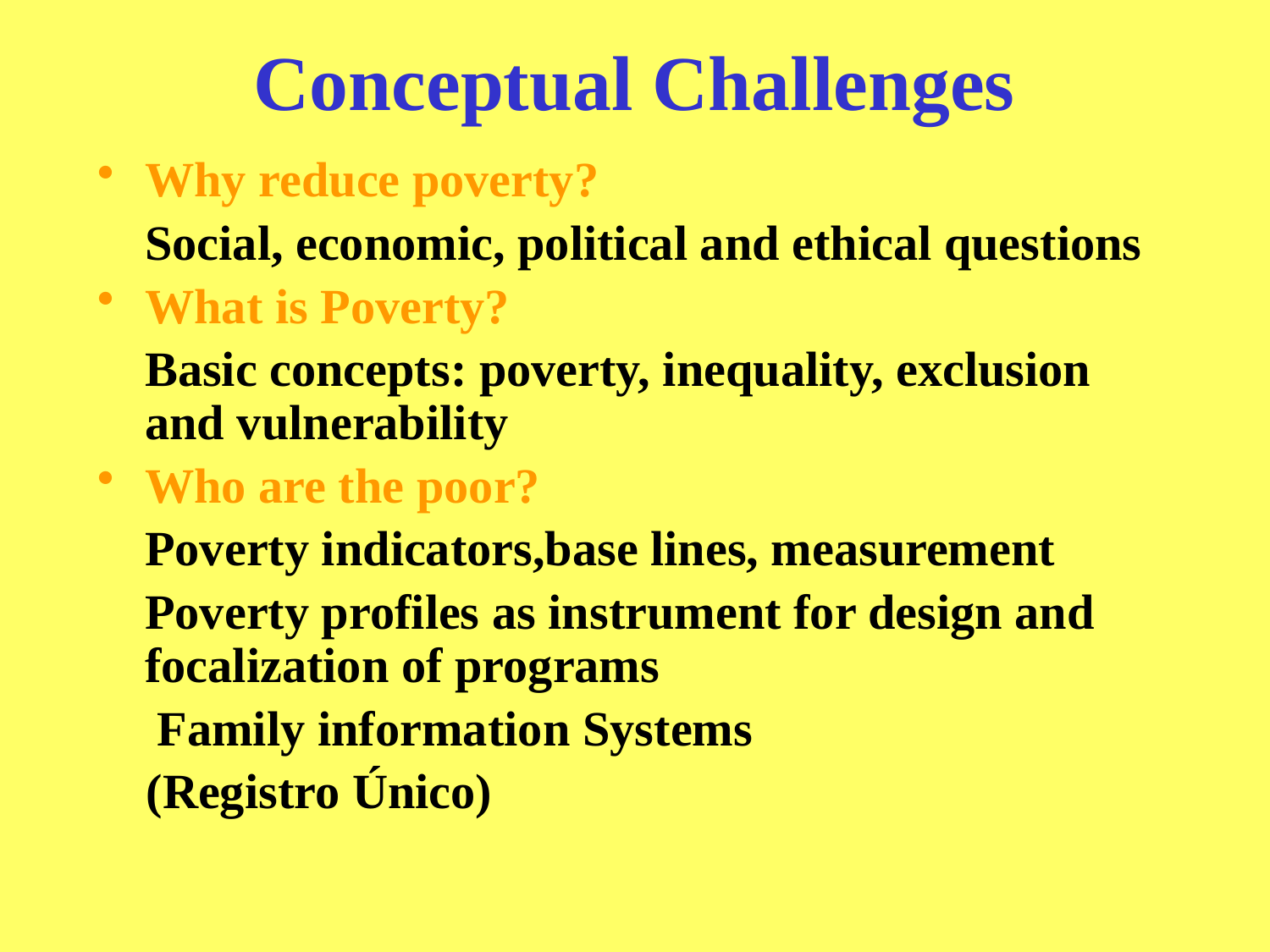

# Conceptual Challenges
Why reduce poverty?
	Social, economic, political and ethical questions
What is Poverty?
	Basic concepts: poverty, inequality, exclusion and vulnerability
Who are the poor?
	Poverty indicators,base lines, measurement
	Poverty profiles as instrument for design and focalization of programs
	 Family information Systems
    (Registro Único)